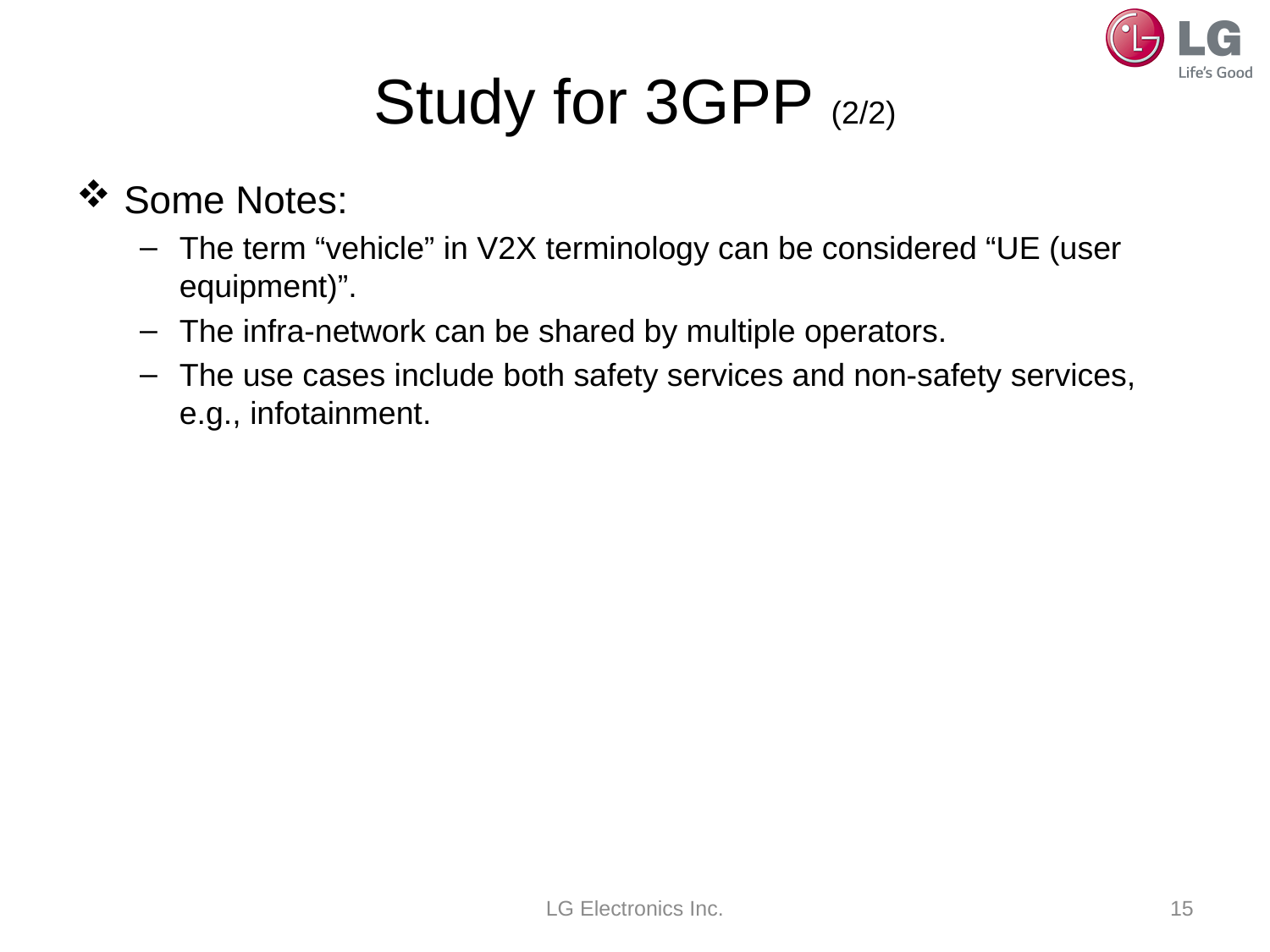

# Study for 3GPP (2/2)
Some Notes:
The term “vehicle” in V2X terminology can be considered “UE (user equipment)”.
The infra-network can be shared by multiple operators.
The use cases include both safety services and non-safety services, e.g., infotainment.

LG Electronics Inc.
15